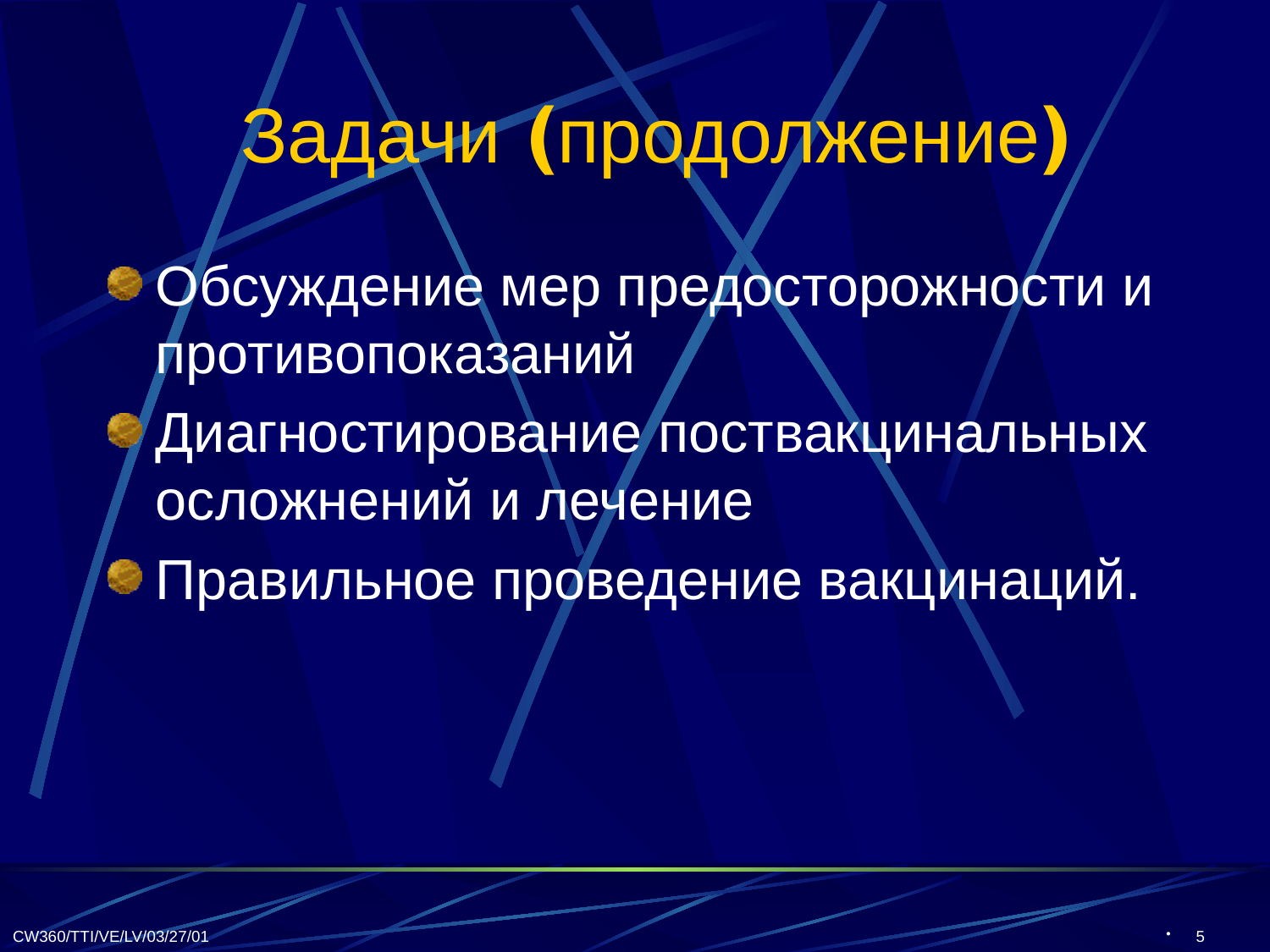

# Задачи (продолжение)
Обсуждение мер предосторожности и противопоказаний
Диагностирование поствакцинальных осложнений и лечение
Правильное проведение вакцинаций.

CW360/TTI/VE/LV/03/27/01